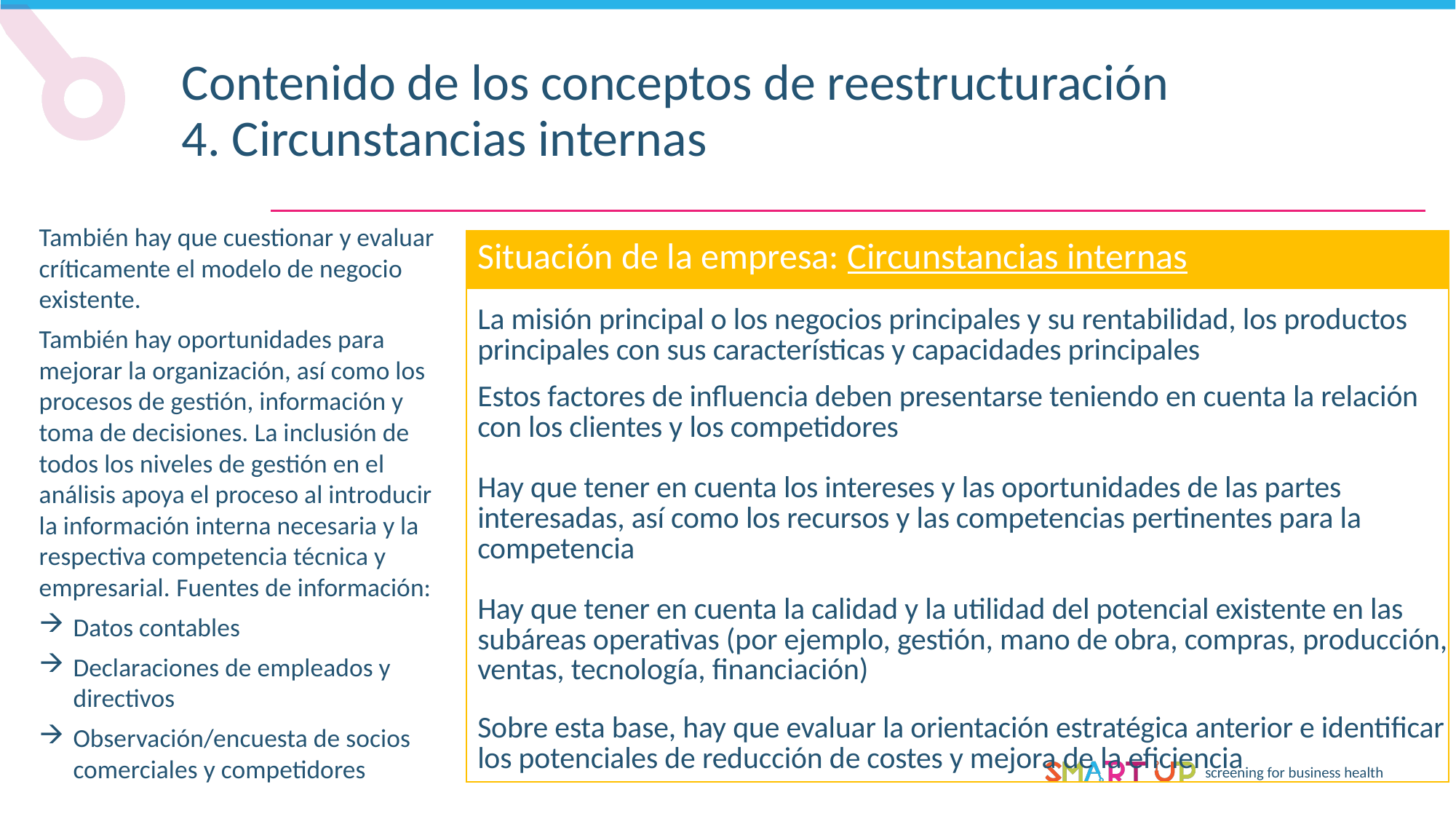

Contenido de los conceptos de reestructuración
4. Circunstancias internas

También hay que cuestionar y evaluar críticamente el modelo de negocio existente.
También hay oportunidades para mejorar la organización, así como los procesos de gestión, información y toma de decisiones. La inclusión de todos los niveles de gestión en el análisis apoya el proceso al introducir la información interna necesaria y la respectiva competencia técnica y empresarial. Fuentes de información:
Datos contables
Declaraciones de empleados y directivos
Observación/encuesta de socios comerciales y competidores

| Situación de la empresa: Circunstancias internas |
| --- |
| La misión principal o los negocios principales y su rentabilidad, los productos principales con sus características y capacidades principales |
| Estos factores de influencia deben presentarse teniendo en cuenta la relación con los clientes y los competidores |
| Hay que tener en cuenta los intereses y las oportunidades de las partes interesadas, así como los recursos y las competencias pertinentes para la competencia |
| Hay que tener en cuenta la calidad y la utilidad del potencial existente en las subáreas operativas (por ejemplo, gestión, mano de obra, compras, producción, ventas, tecnología, financiación) |
| Sobre esta base, hay que evaluar la orientación estratégica anterior e identificar los potenciales de reducción de costes y mejora de la eficiencia |
Liquidación